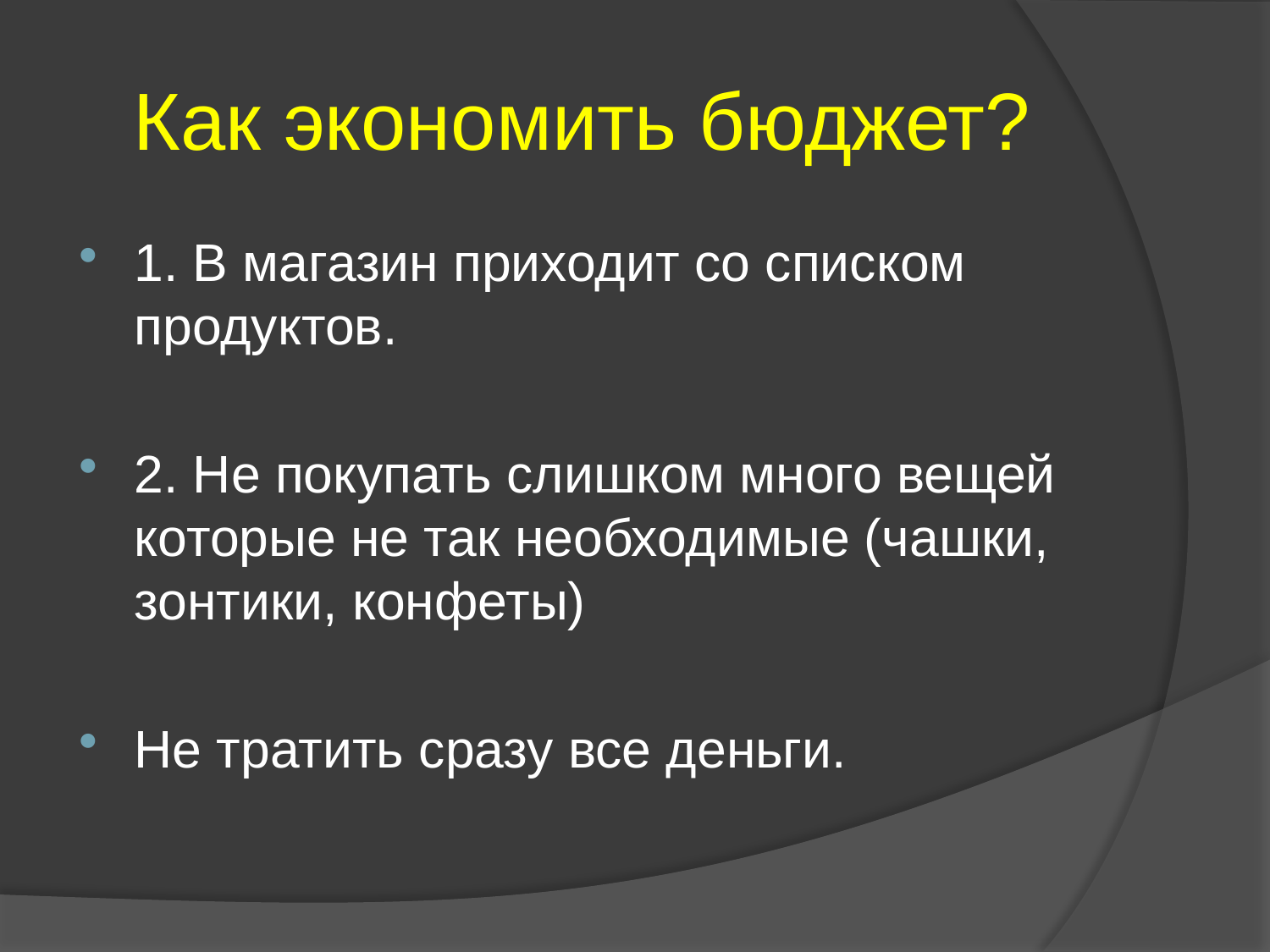

# Как экономить бюджет?
1. В магазин приходит со списком продуктов.

2. Не покупать слишком много вещей которые не так необходимые (чашки, зонтики, конфеты)

Не тратить сразу все деньги.